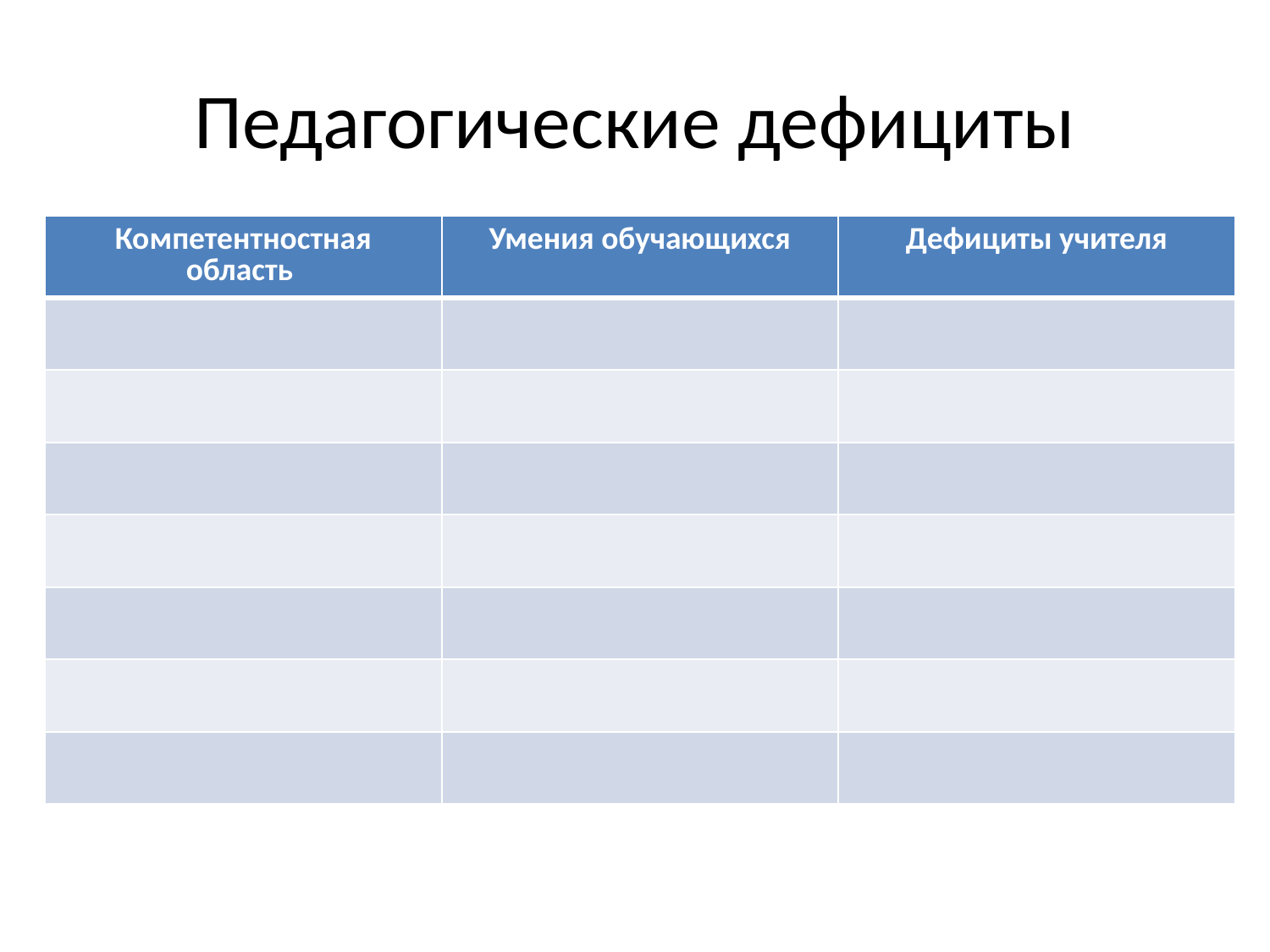

# Педагогические дефициты
| Компетентностная область | Умения обучающихся | Дефициты учителя |
| --- | --- | --- |
|  |  |  |
|  |  |  |
|  |  |  |
|  |  |  |
|  |  |  |
|  |  |  |
|  |  |  |